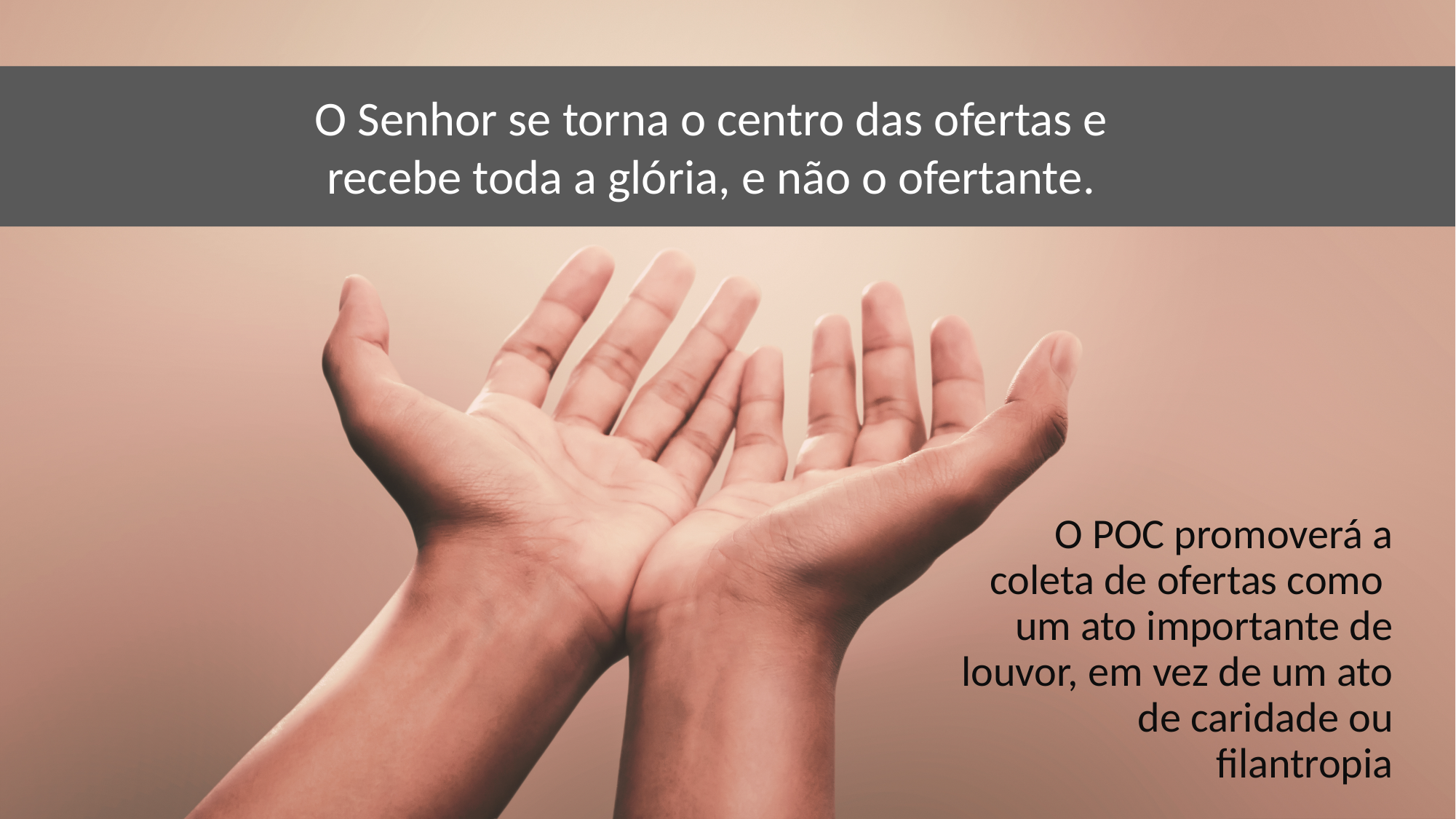

O Senhor se torna o centro das ofertas e recebe toda a glória, e não o ofertante.
# O POC promoverá a coleta de ofertas como um ato importante de louvor, em vez de um ato de caridade ou filantropia